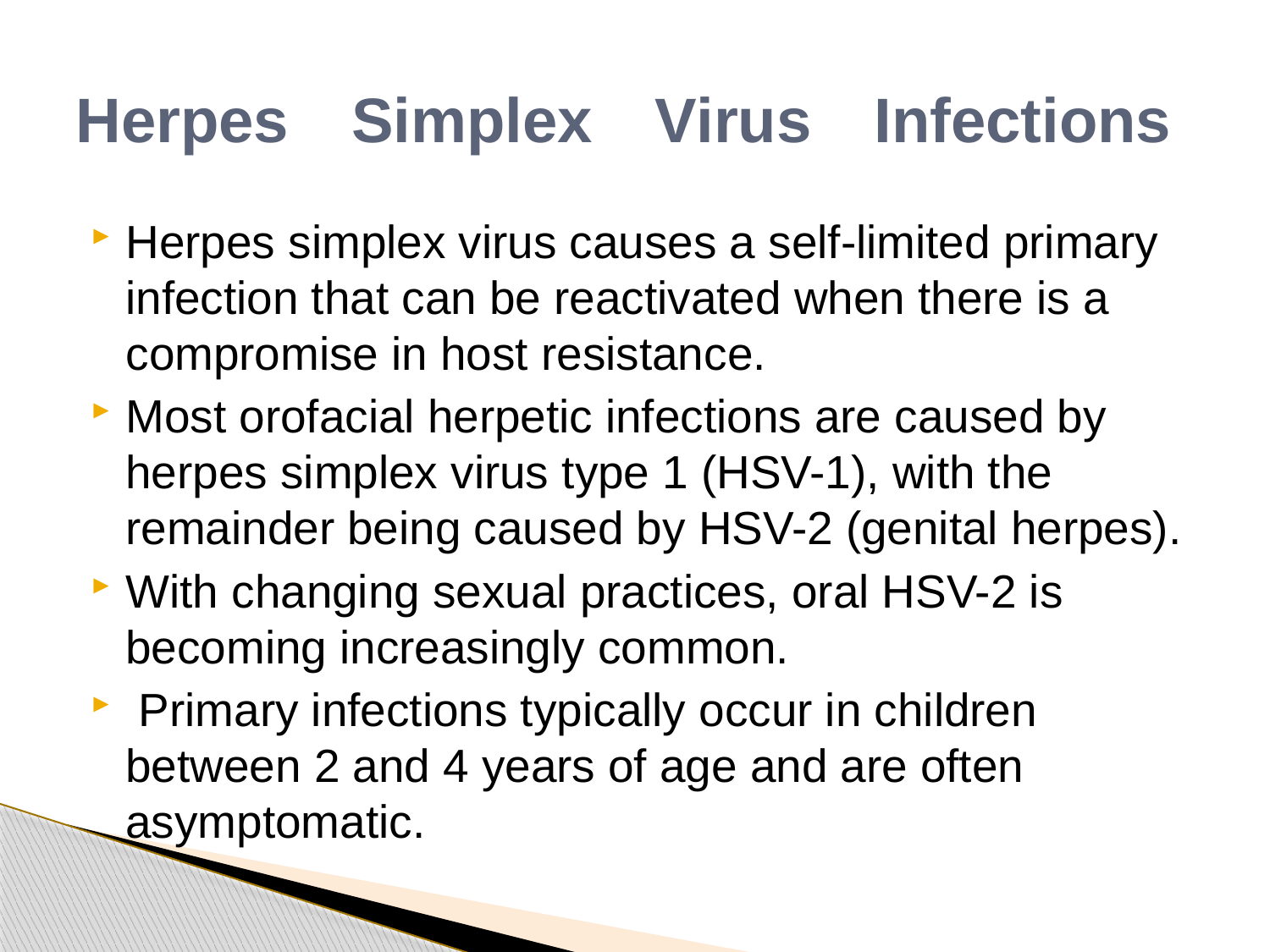

# Herpes Simplex Virus Infections
Herpes simplex virus causes a self-limited primary infection that can be reactivated when there is a compromise in host resistance.
Most orofacial herpetic infections are caused by herpes simplex virus type 1 (HSV-1), with the remainder being caused by HSV-2 (genital herpes).
With changing sexual practices, oral HSV-2 is becoming increasingly common.
 Primary infections typically occur in children between 2 and 4 years of age and are often asymptomatic.